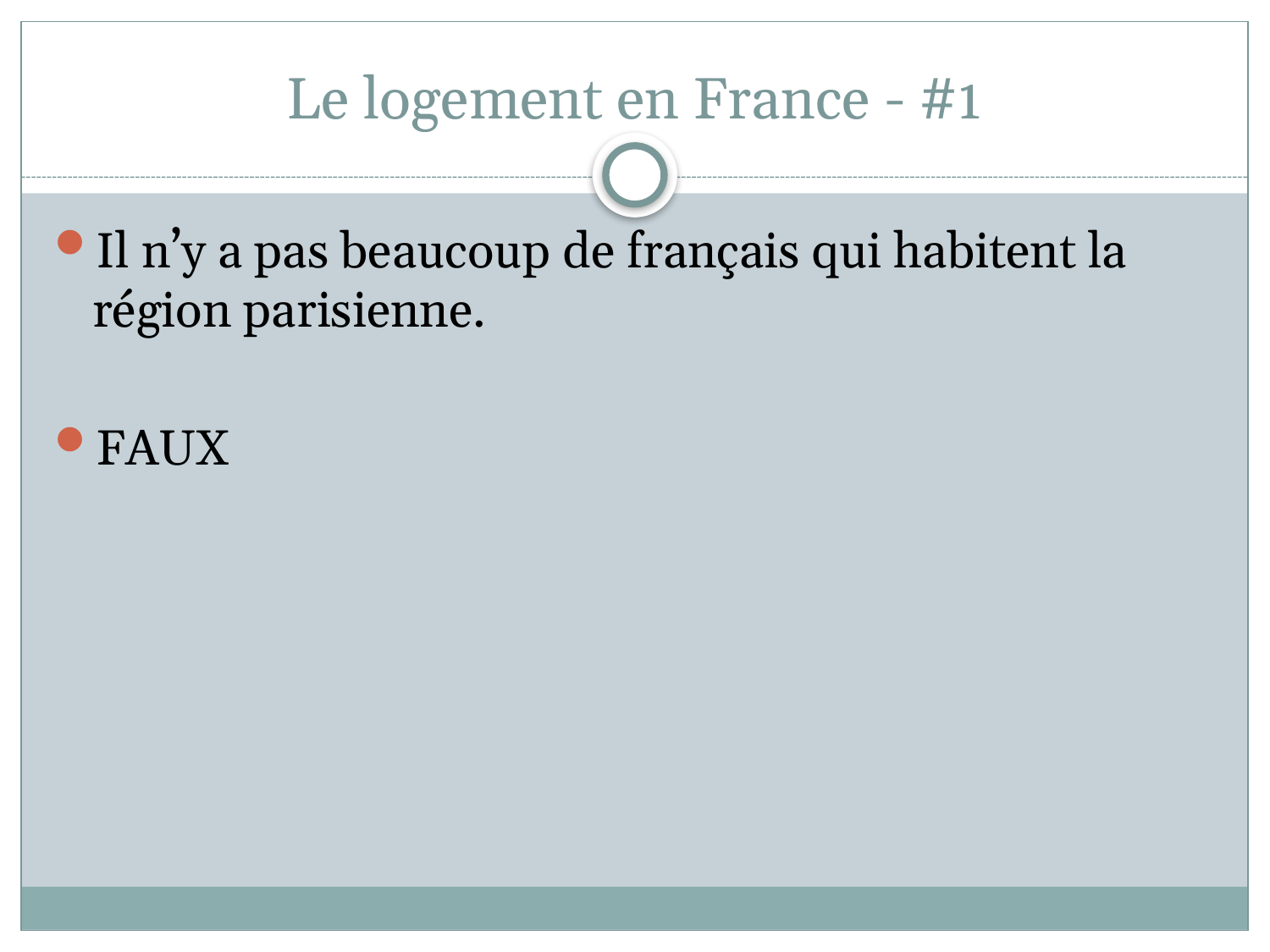

# Le logement en France - #1
Il n’y a pas beaucoup de français qui habitent la région parisienne.

FAUX